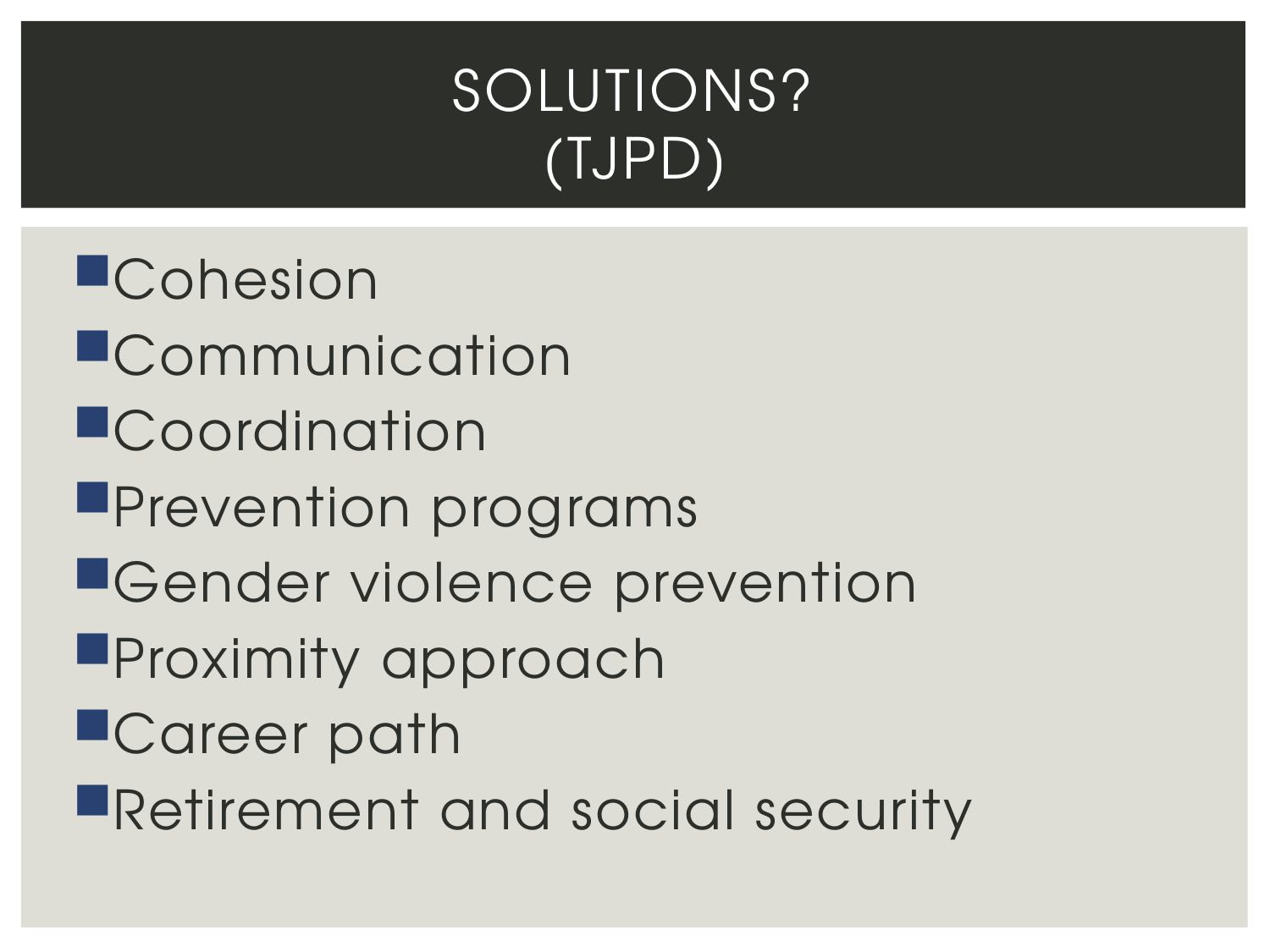

# Solutions? (TJPD)
Cohesion
Communication
Coordination
Prevention programs
Gender violence prevention
Proximity approach
Career path
Retirement and social security